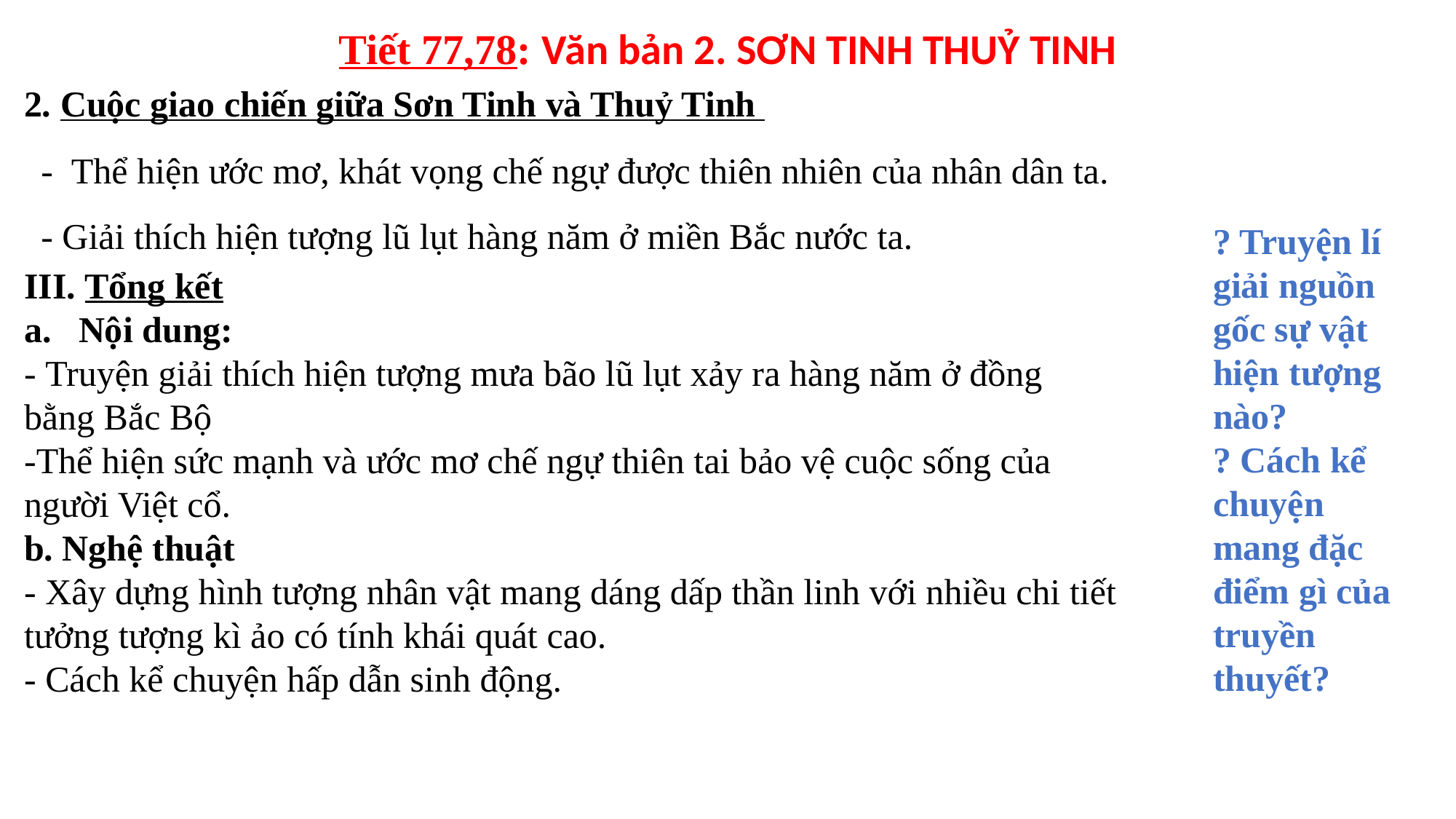

Tiết 77,78: Văn bản 2. SƠN TINH THUỶ TINH

2. Cuộc giao chiến giữa Sơn Tinh và Thuỷ Tinh
-  Thể hiện ước mơ, khát vọng chế ngự được thiên nhiên của nhân dân ta.
- Giải thích hiện tượng lũ lụt hàng năm ở miền Bắc nước ta.

? Truyện lí giải nguồn gốc sự vật hiện tượng nào?
? Cách kể chuyện mang đặc điểm gì của truyền thuyết?

III. Tổng kết
Nội dung:
- Truyện giải thích hiện tượng mưa bão lũ lụt xảy ra hàng năm ở đồng bằng Bắc Bộ
-Thể hiện sức mạnh và ước mơ chế ngự thiên tai bảo vệ cuộc sống của người Việt cổ.
b. Nghệ thuật
- Xây dựng hình tượng nhân vật mang dáng dấp thần linh với nhiều chi tiết tưởng tượng kì ảo có tính khái quát cao.
- Cách kể chuyện hấp dẫn sinh động.